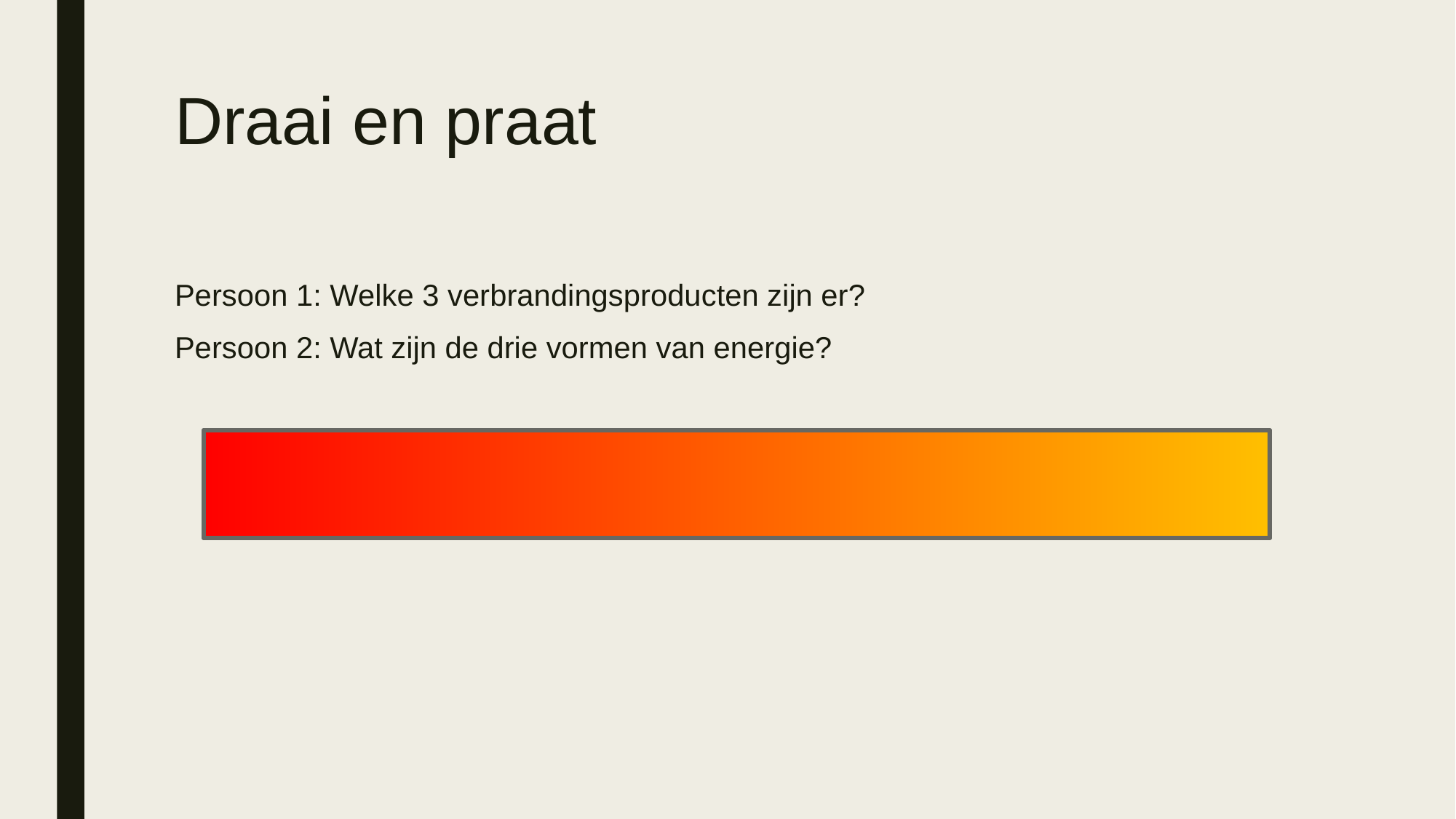

# Draai en praat
Persoon 1: Welke 3 verbrandingsproducten zijn er?
Persoon 2: Wat zijn de drie vormen van energie?